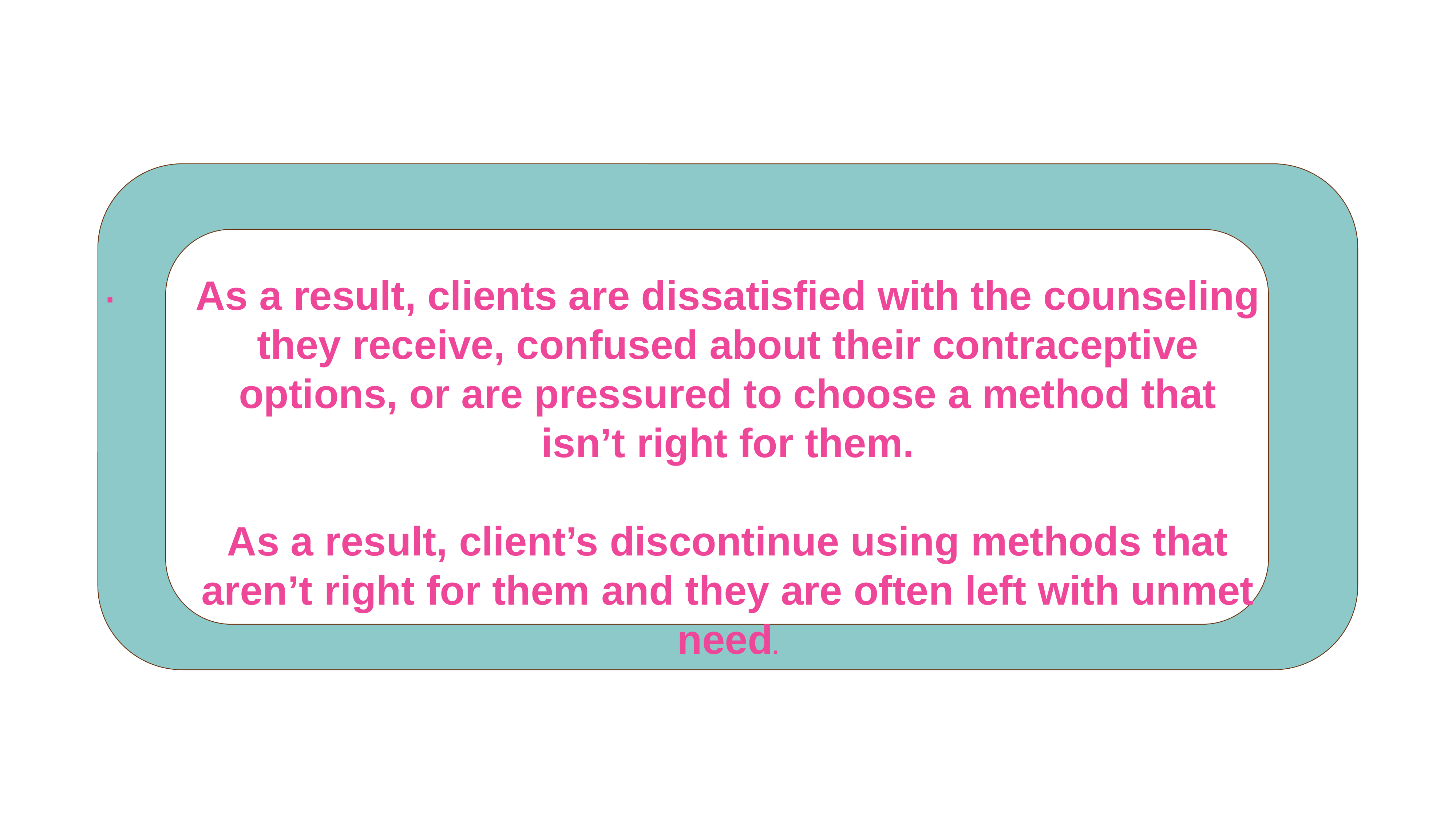

.

As a result, clients are dissatisfied with the counseling they receive, confused about their contraceptive options, or are pressured to choose a method that isn’t right for them.

As a result, client’s discontinue using methods that aren’t right for them and they are often left with unmet need.